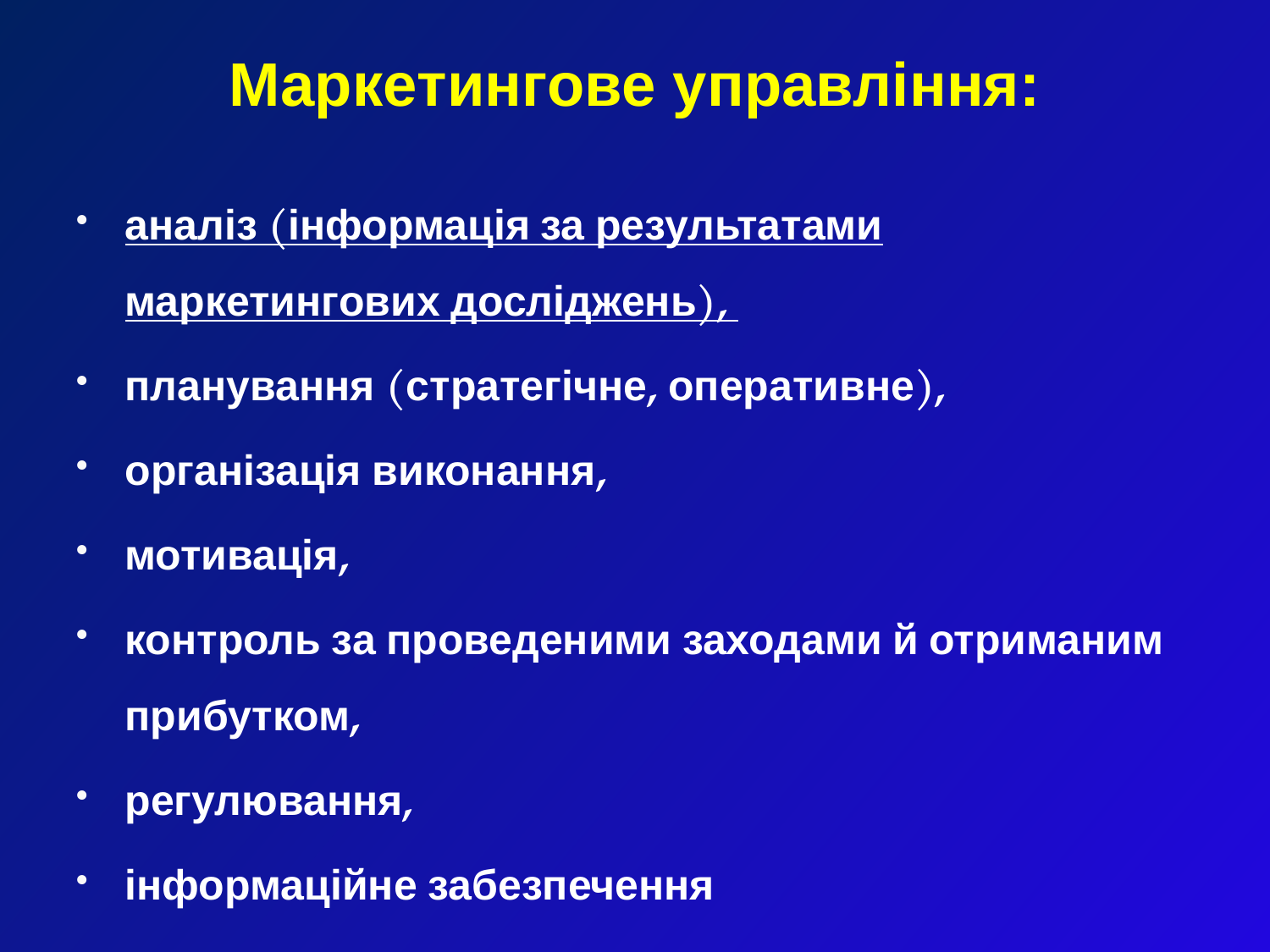

# Маркетингове управління:
аналіз (інформація за результатами маркетингових досліджень),
планування (стратегічне, оперативне),
організація виконання,
мотивація,
контроль за проведеними заходами й отриманим прибутком,
регулювання,
інформаційне забезпечення